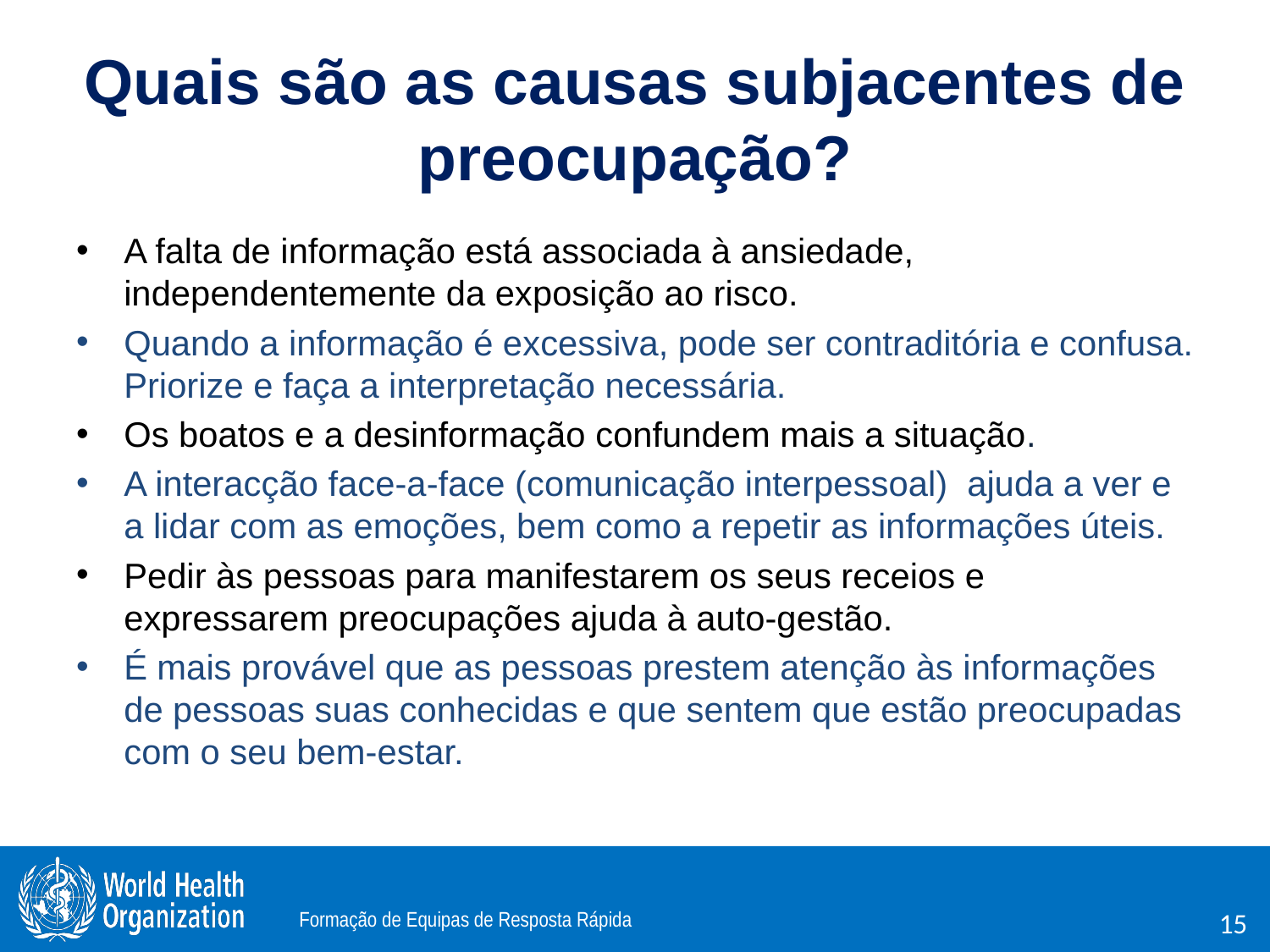

# Quais são as causas subjacentes de preocupação?
A falta de informação está associada à ansiedade, independentemente da exposição ao risco.
Quando a informação é excessiva, pode ser contraditória e confusa. Priorize e faça a interpretação necessária.
Os boatos e a desinformação confundem mais a situação.
A interacção face-a-face (comunicação interpessoal)  ajuda a ver e a lidar com as emoções, bem como a repetir as informações úteis.
Pedir às pessoas para manifestarem os seus receios e expressarem preocupações ajuda à auto-gestão.
É mais provável que as pessoas prestem atenção às informações de pessoas suas conhecidas e que sentem que estão preocupadas com o seu bem-estar.